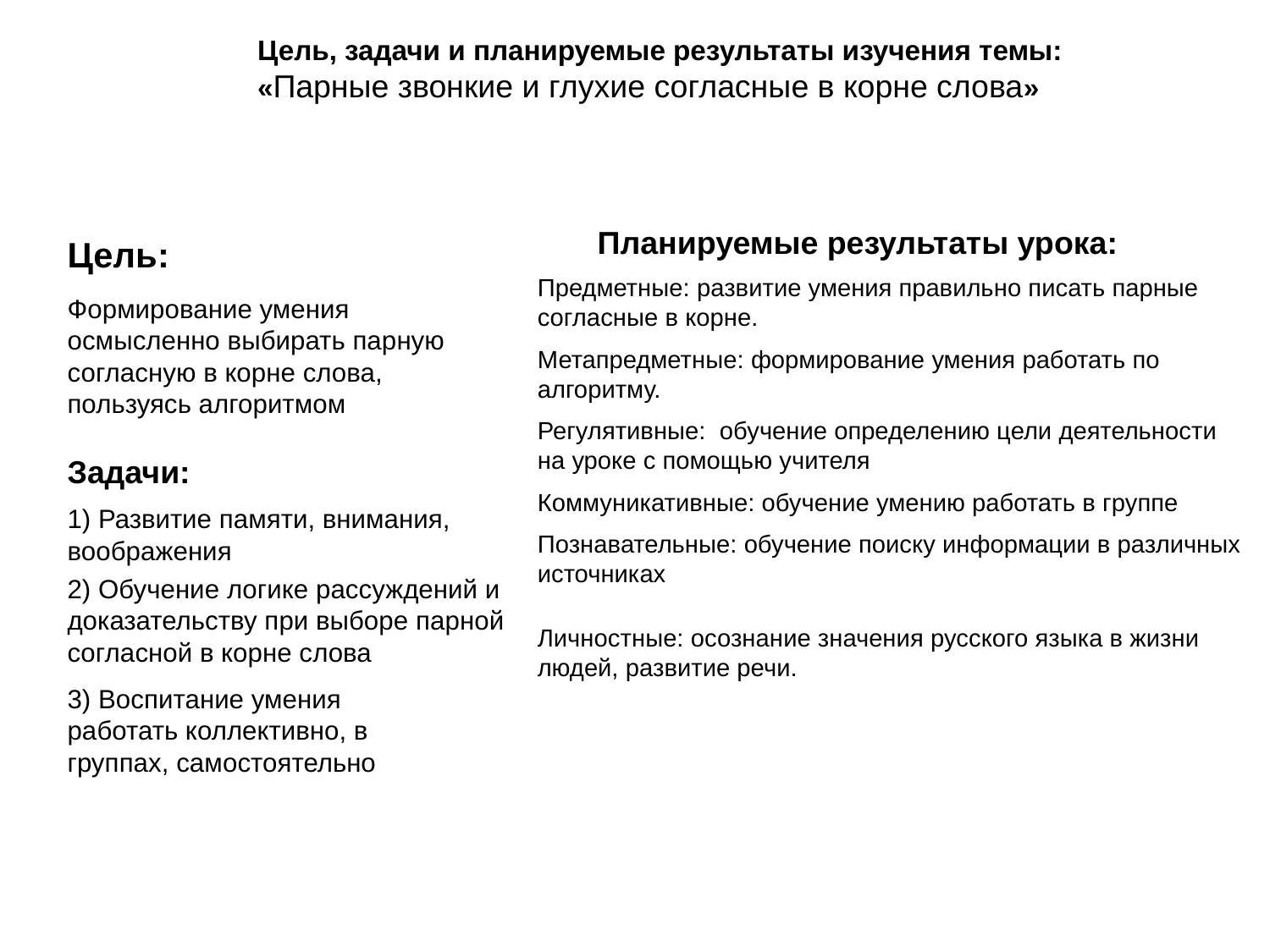

Цель, задачи и планируемые результаты изучения темы: «Парные звонкие и глухие согласные в корне слова»
Планируемые результаты урока:
Цель:
Предметные: развитие умения правильно писать парные согласные в корне.
Метапредметные: формирование умения работать по алгоритму.
Регулятивные:  обучение определению цели деятельности на уроке с помощью учителя
Коммуникативные: обучение умению работать в группе
Познавательные: обучение поиску информации в различных источниках
Формирование умения осмысленно выбирать парную согласную в корне слова, пользуясь алгоритмом
Задачи:
1) Развитие памяти, внимания, воображения
2) Обучение логике рассуждений и доказательству при выборе парной согласной в корне слова
Личностные: осознание значения русского языка в жизни людей, развитие речи.
3) Воспитание умения работать коллективно, в группах, самостоятельно